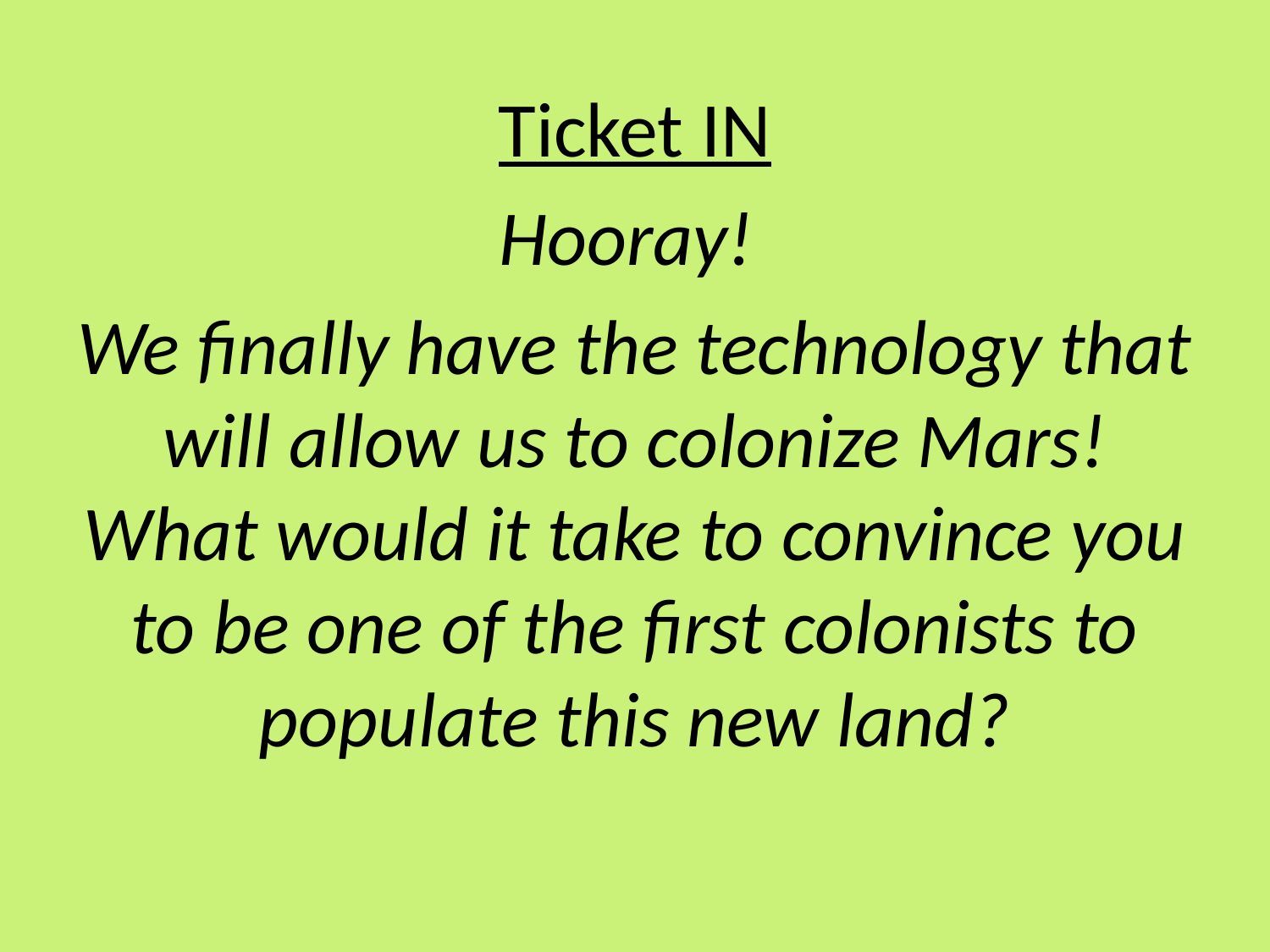

Ticket IN
Hooray!
We finally have the technology that will allow us to colonize Mars! What would it take to convince you to be one of the first colonists to populate this new land?